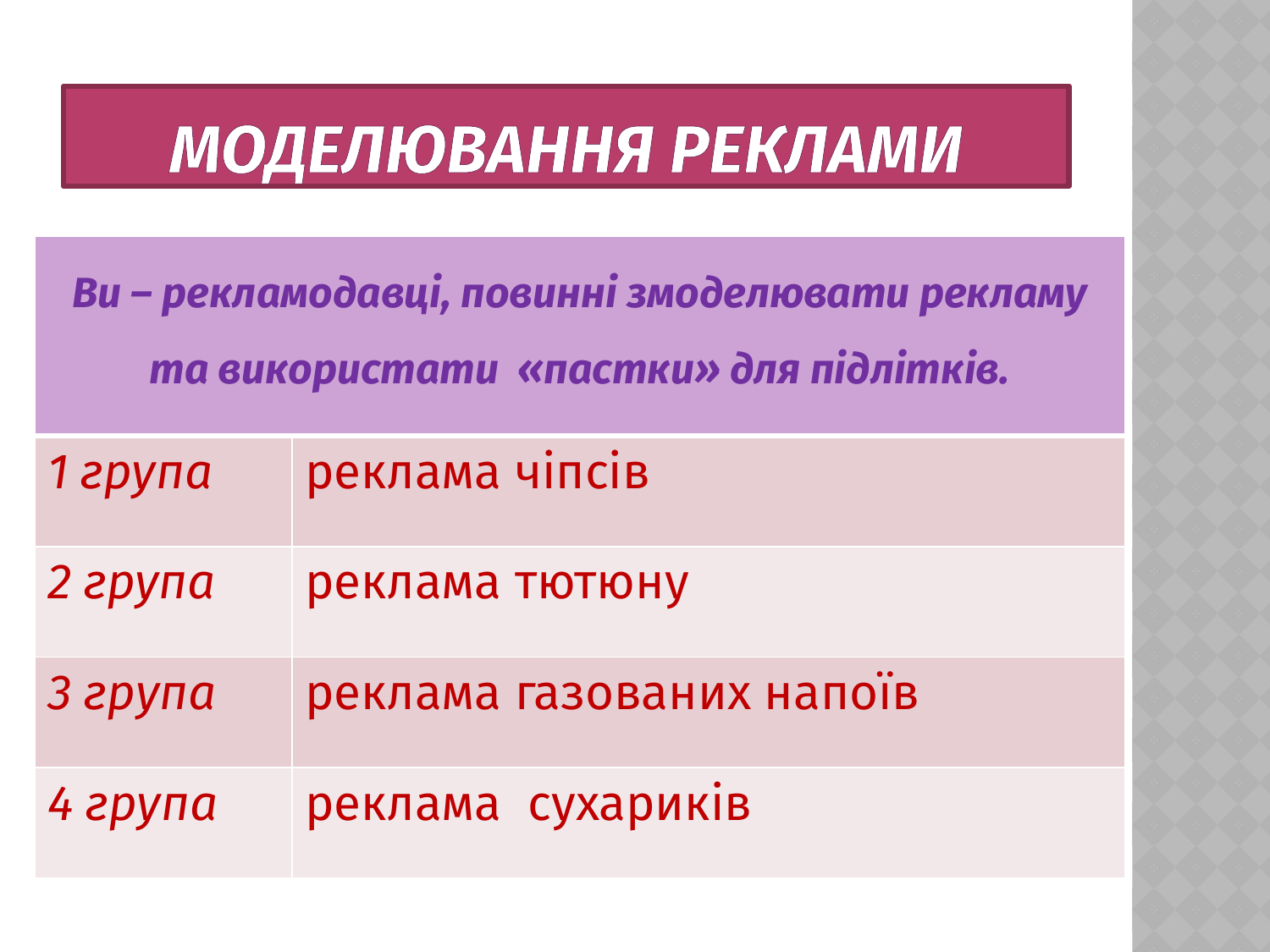

# Моделювання реклами
| Ви – рекламодавці, повинні змоделювати рекламу та використати «пастки» для підлітків. |  |
| --- | --- |
| 1 група | реклама чіпсів |
| 2 група | реклама тютюну |
| 3 група | реклама газованих напоїв |
| 4 група | реклама сухариків |